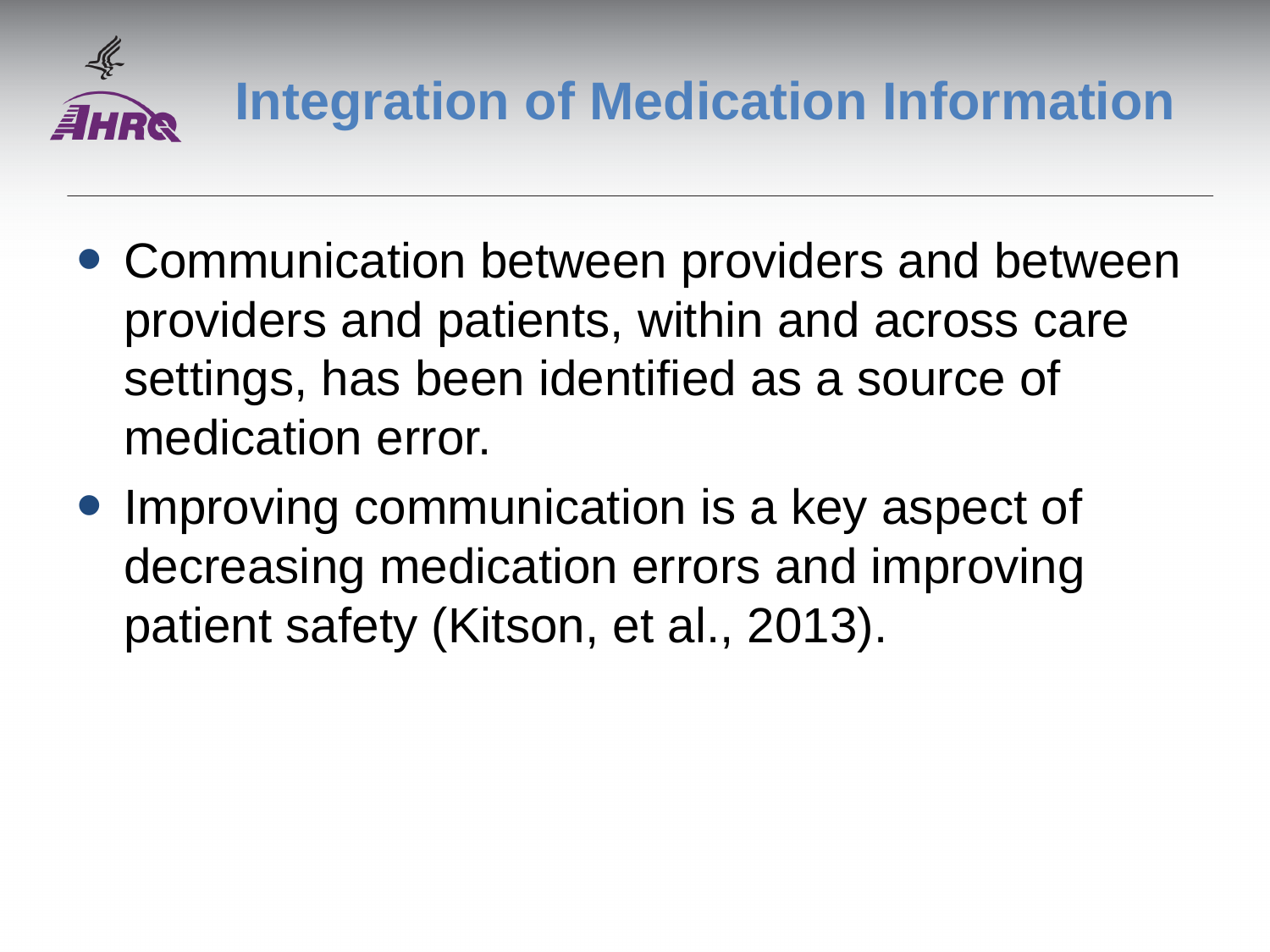

# Integration of Medication Information
Communication between providers and between providers and patients, within and across care settings, has been identified as a source of medication error.
Improving communication is a key aspect of decreasing medication errors and improving patient safety (Kitson, et al., 2013).